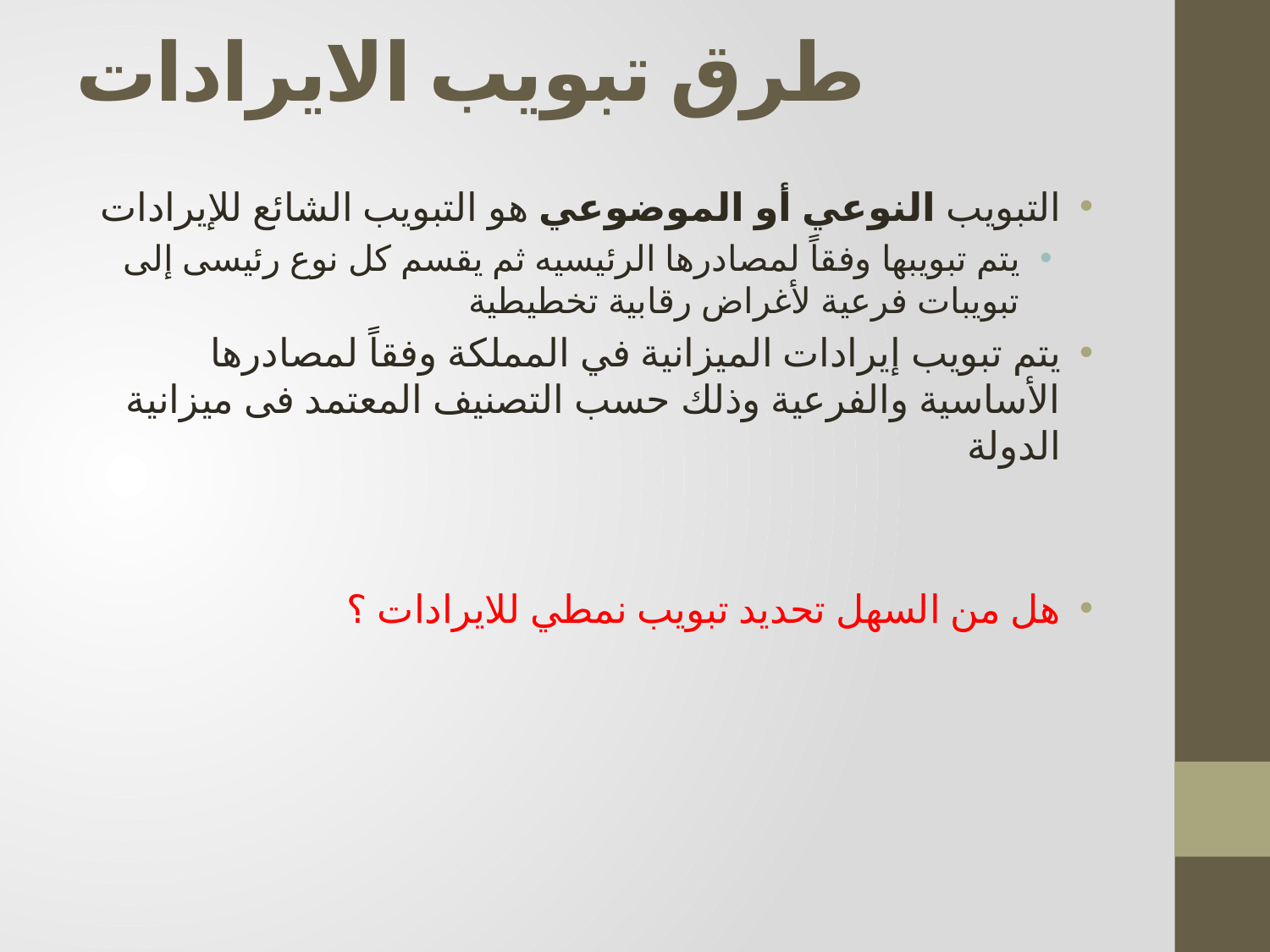

# طرق تبويب الايرادات
التبويب النوعي أو الموضوعي هو التبويب الشائع للإيرادات
يتم تبويبها وفقاً لمصادرها الرئيسيه ثم يقسم كل نوع رئيسى إلى تبويبات فرعية لأغراض رقابية تخطيطية
يتم تبويب إيرادات الميزانية في المملكة وفقاً لمصادرها الأساسية والفرعية وذلك حسب التصنيف المعتمد فى ميزانية الدولة

هل من السهل تحديد تبويب نمطي للايرادات ؟